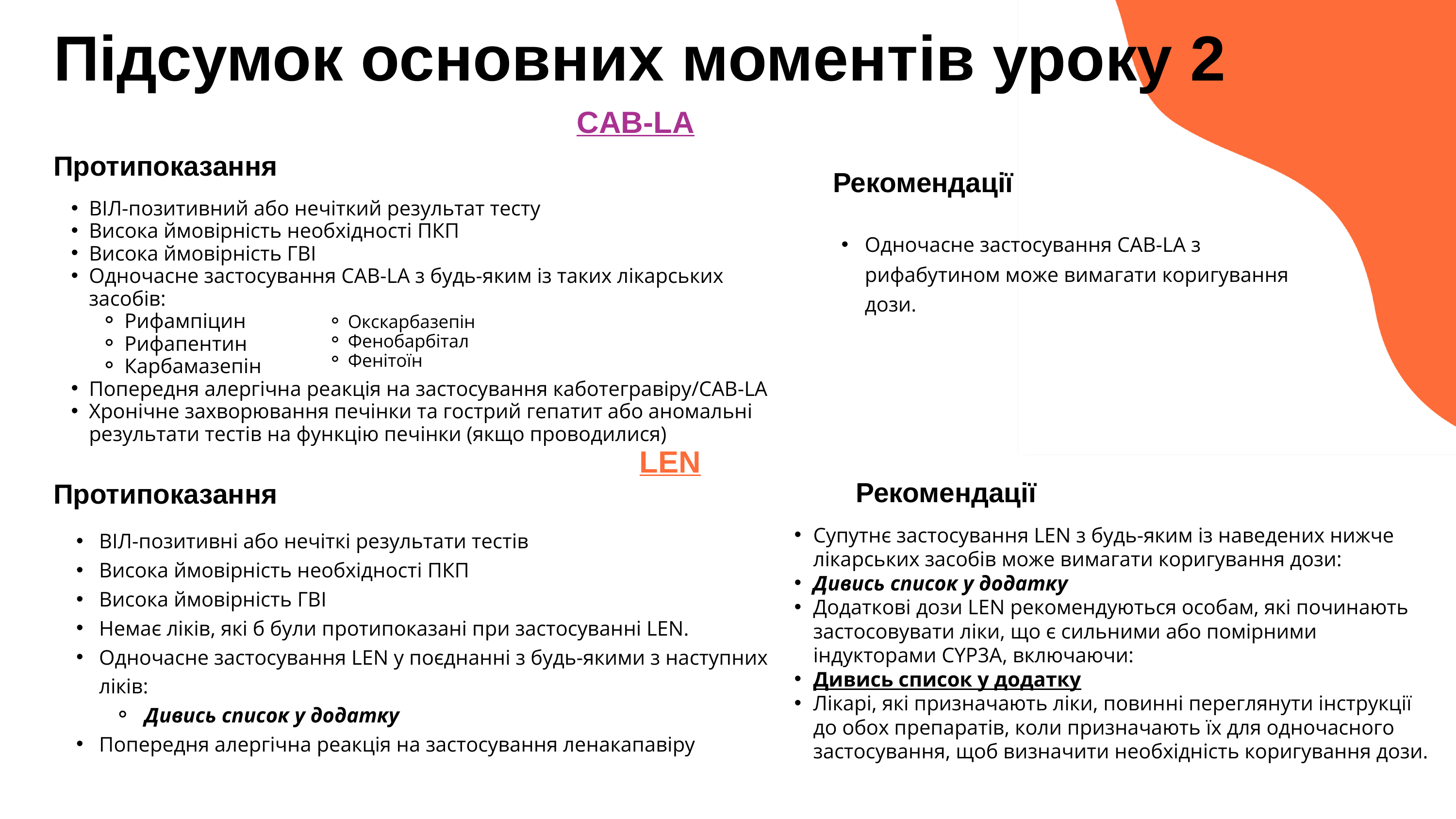

Підсумок основних моментів уроку 2
CAB-LA
Протипоказання
Рекомендації
ВІЛ-позитивний або нечіткий результат тесту
Висока ймовірність необхідності ПКП
Висока ймовірність ГВІ
Одночасне застосування CAB-LA з будь-яким із таких лікарських засобів:
Рифампіцин
Рифапентин
Карбамазепін
Попередня алергічна реакція на застосування каботегравіру/CAB-LA
Хронічне захворювання печінки та гострий гепатит або аномальні результати тестів на функцію печінки (якщо проводилися)
Одночасне застосування CAB-LA з рифабутином може вимагати коригування дози.
Окскарбазепін
Фенобарбітал
Фенітоїн
LEN
Рекомендації
Протипоказання
Супутнє застосування LEN з будь-яким із наведених нижче лікарських засобів може вимагати коригування дози:
Дивись список у додатку
Додаткові дози LEN рекомендуються особам, які починають застосовувати ліки, що є сильними або помірними індукторами CYP3A, включаючи:
Дивись список у додатку
Лікарі, які призначають ліки, повинні переглянути інструкції до обох препаратів, коли призначають їх для одночасного застосування, щоб визначити необхідність коригування дози.
ВІЛ-позитивні або нечіткі результати тестів
Висока ймовірність необхідності ПКП
Висока ймовірність ГВІ
Немає ліків, які б були протипоказані при застосуванні LEN.
Одночасне застосування LEN у поєднанні з будь-якими з наступних ліків:
Дивись список у додатку
Попередня алергічна реакція на застосування ленакапавіру